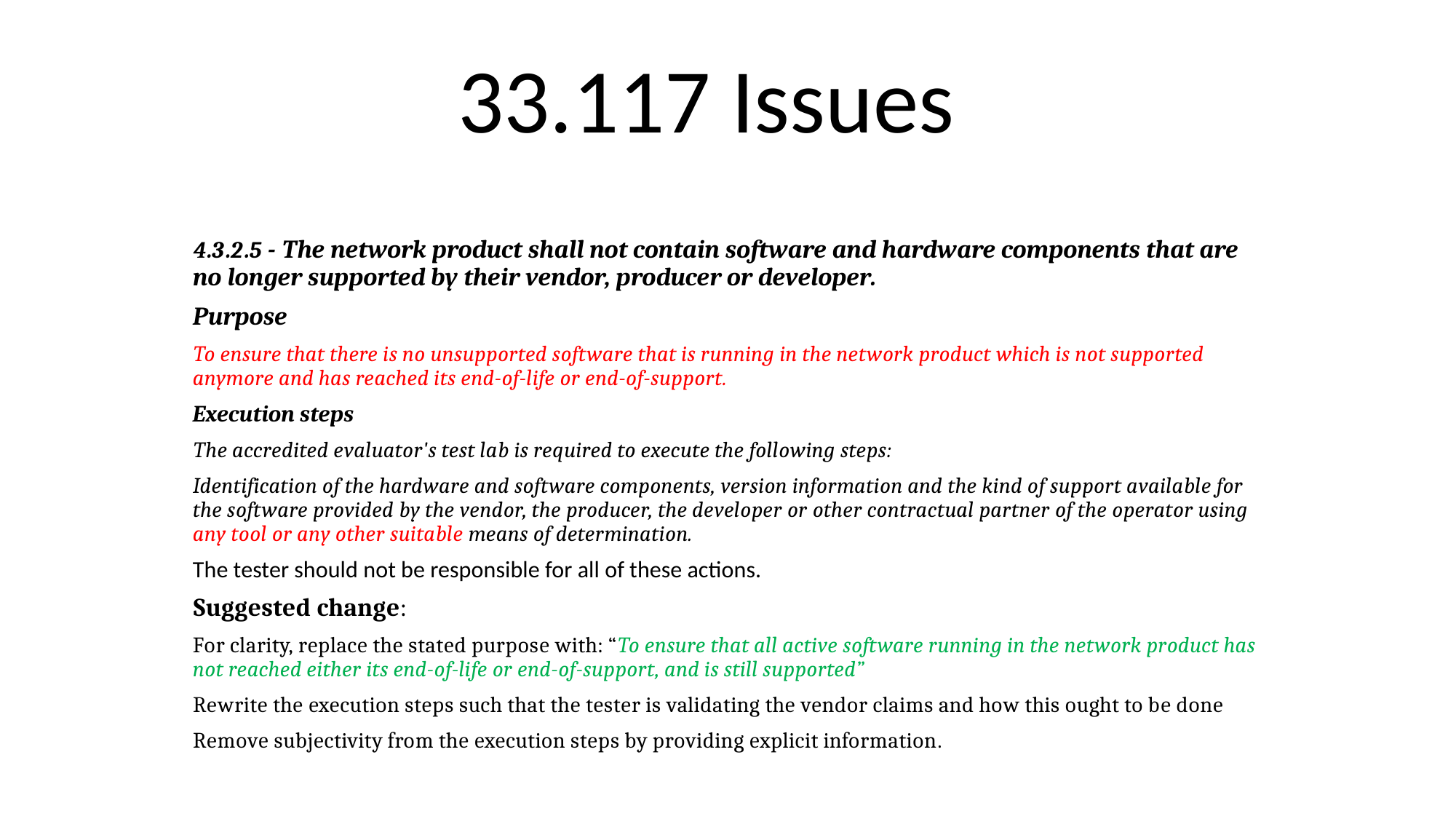

# 33.117 Issues
4.3.2.5 - The network product shall not contain software and hardware components that are no longer supported by their vendor, producer or developer.
Purpose
To ensure that there is no unsupported software that is running in the network product which is not supported anymore and has reached its end-of-life or end-of-support.
Execution steps
The accredited evaluator's test lab is required to execute the following steps:
Identification of the hardware and software components, version information and the kind of support available for the software provided by the vendor, the producer, the developer or other contractual partner of the operator using any tool or any other suitable means of determination.
The tester should not be responsible for all of these actions.
Suggested change:
For clarity, replace the stated purpose with: “To ensure that all active software running in the network product has not reached either its end-of-life or end-of-support, and is still supported”
Rewrite the execution steps such that the tester is validating the vendor claims and how this ought to be done
Remove subjectivity from the execution steps by providing explicit information.